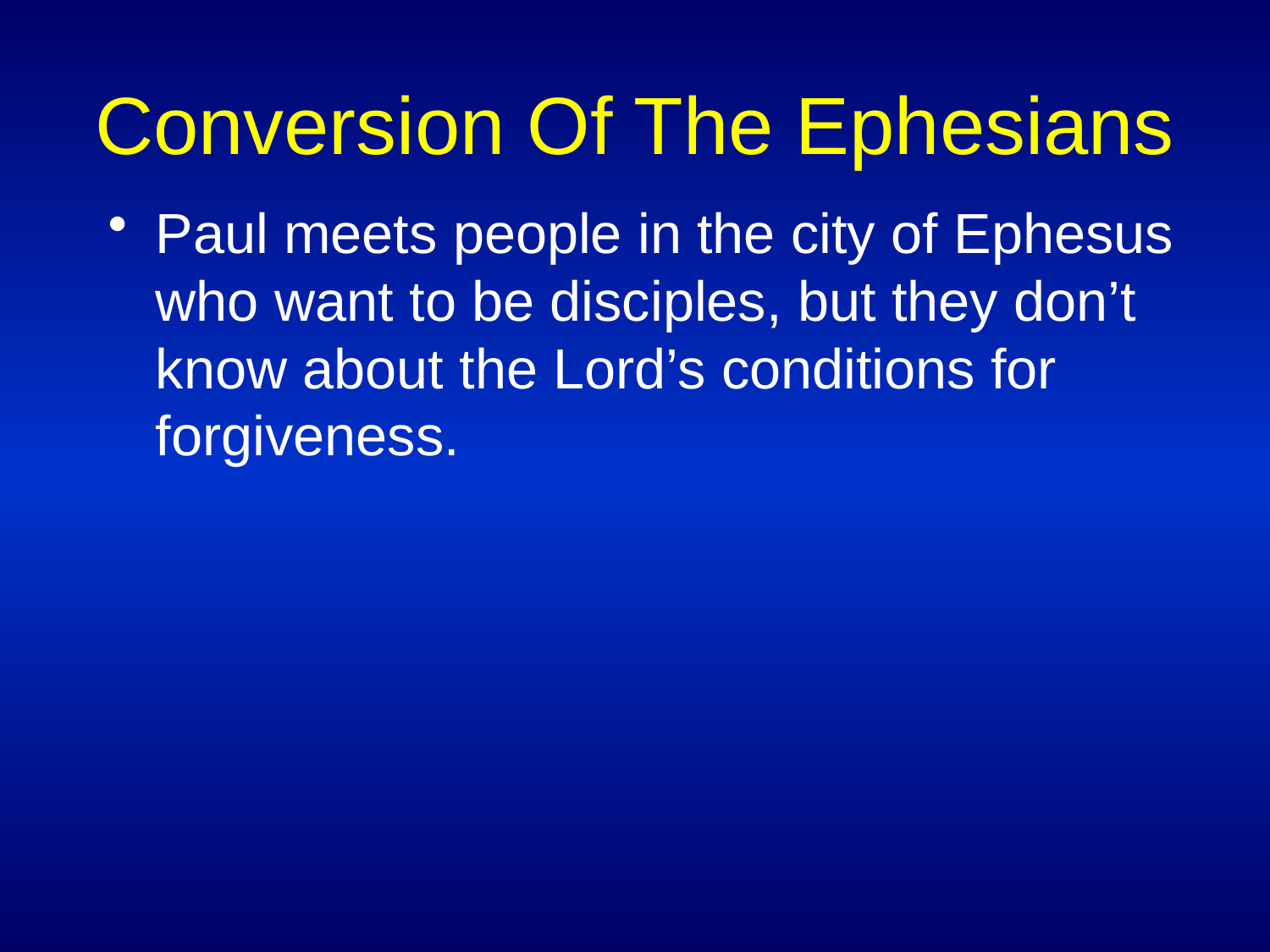

# Conversion Of The Ephesians
Paul meets people in the city of Ephesus who want to be disciples, but they don’t know about the Lord’s conditions for forgiveness.